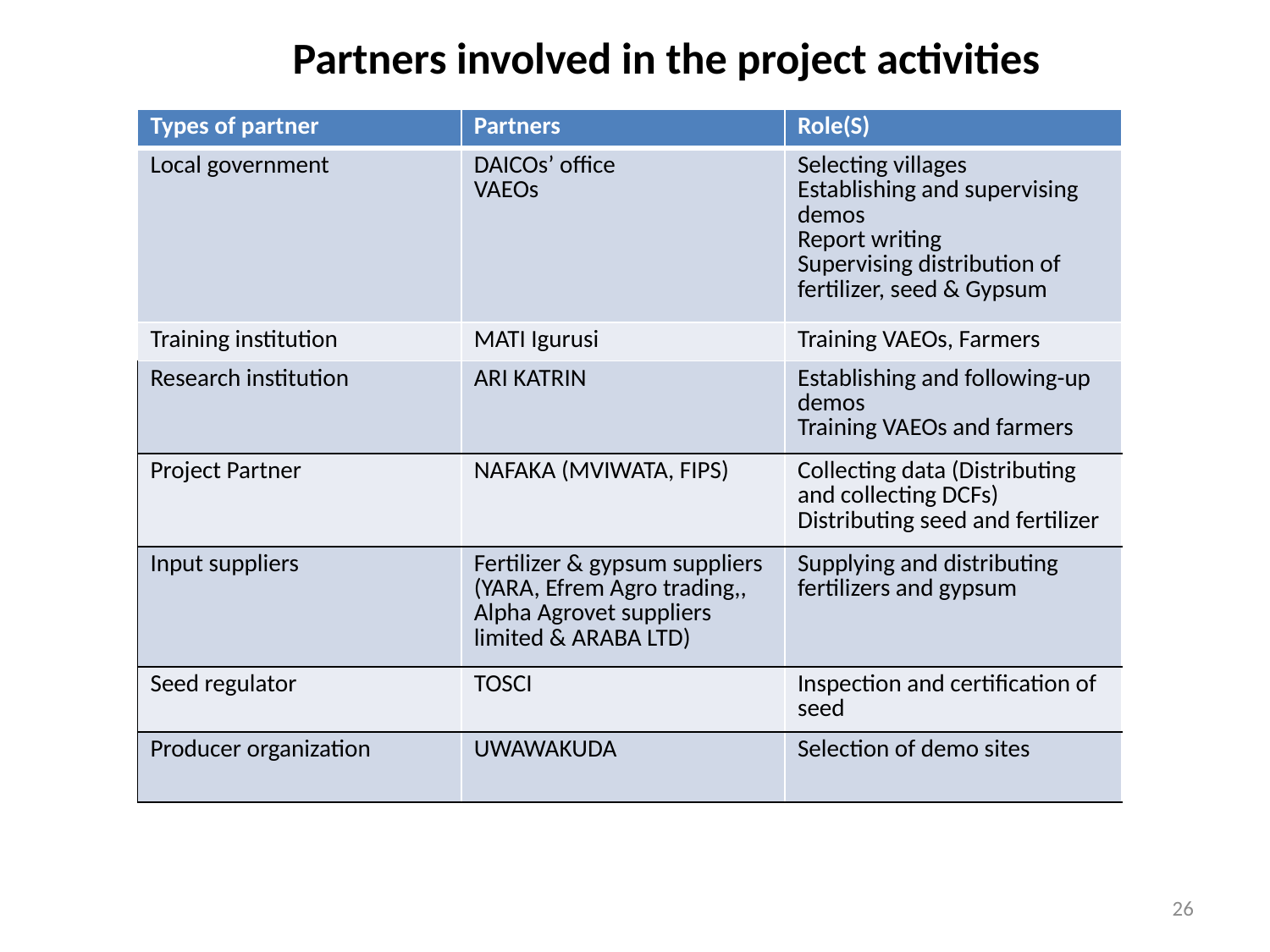

# Partners involved in the project activities
| Types of partner | Partners | Role(S) |
| --- | --- | --- |
| Local government | DAICOs’ office VAEOs | Selecting villages Establishing and supervising demos Report writing Supervising distribution of fertilizer, seed & Gypsum |
| Training institution | MATI Igurusi | Training VAEOs, Farmers |
| Research institution | ARI KATRIN | Establishing and following-up demos Training VAEOs and farmers |
| Project Partner | NAFAKA (MVIWATA, FIPS) | Collecting data (Distributing and collecting DCFs) Distributing seed and fertilizer |
| Input suppliers | Fertilizer & gypsum suppliers (YARA, Efrem Agro trading,, Alpha Agrovet suppliers limited & ARABA LTD) | Supplying and distributing fertilizers and gypsum |
| Seed regulator | TOSCI | Inspection and certification of seed |
| Producer organization | UWAWAKUDA | Selection of demo sites |
26